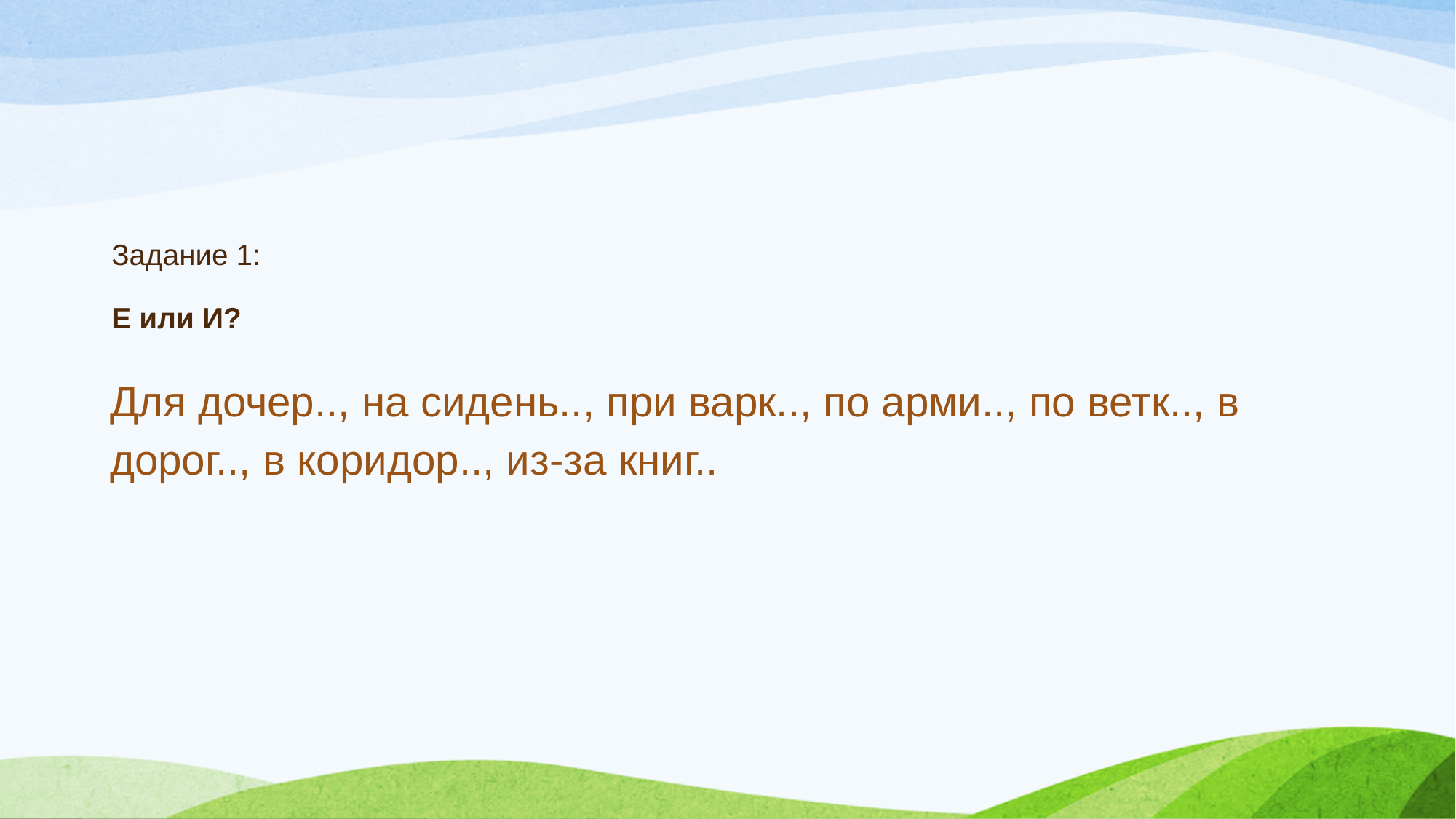

# Задание 1: Е или И?
Для дочер.., на сидень.., при варк.., по арми.., по ветк.., в дорог.., в коридор.., из-за книг..